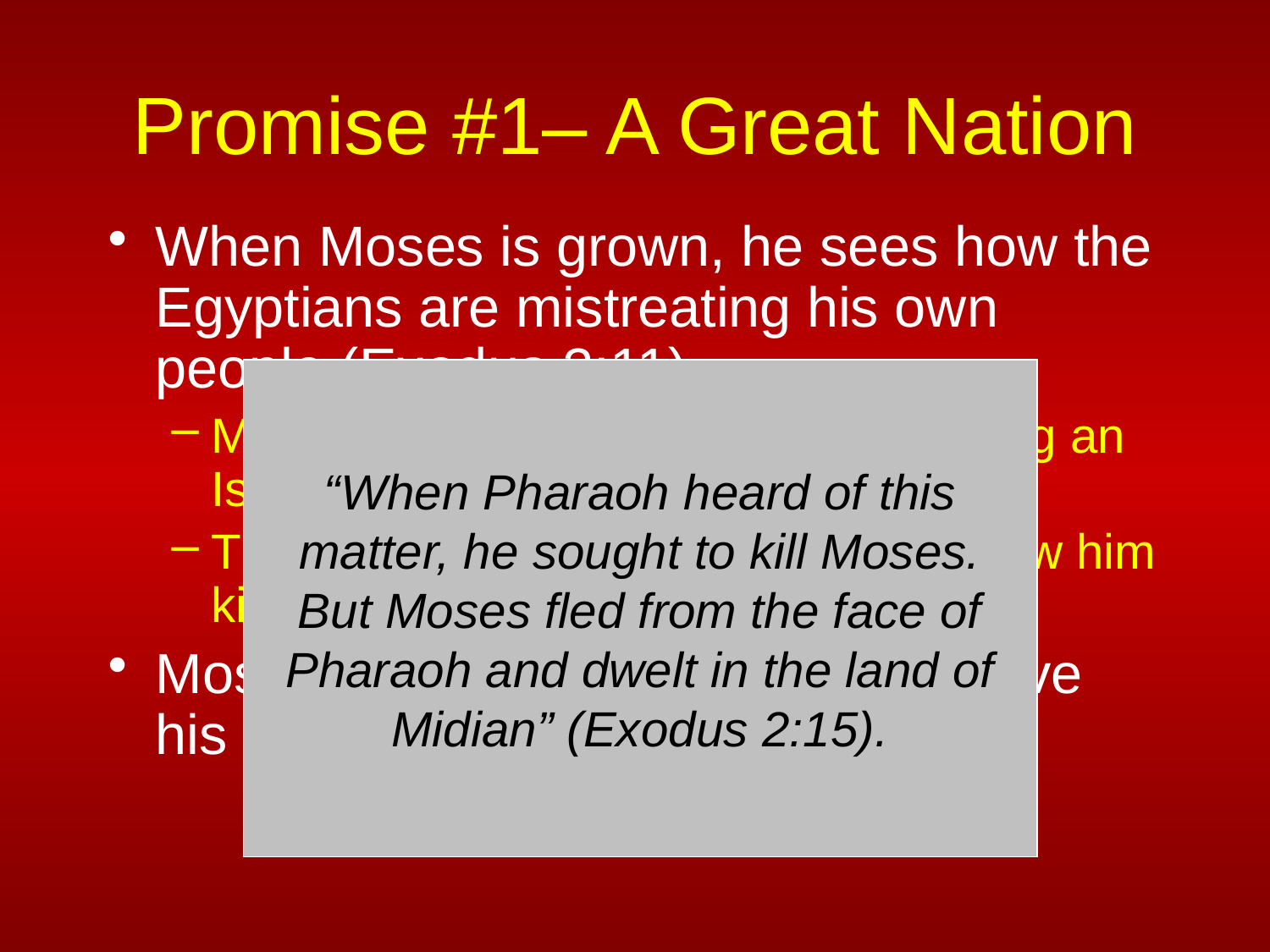

# Promise #1– A Great Nation
When Moses is grown, he sees how the Egyptians are mistreating his own people (Exodus 2:11).
Moses kills an Egyptian who is beating an Israelite (Exodus 2:12).
The next day he learns that others saw him kill the Egyptian (Exodus 2:13-14).
Moses has to flee from Egypt to save his own life!
“When Pharaoh heard of this matter, he sought to kill Moses. But Moses fled from the face of Pharaoh and dwelt in the land of Midian” (Exodus 2:15).